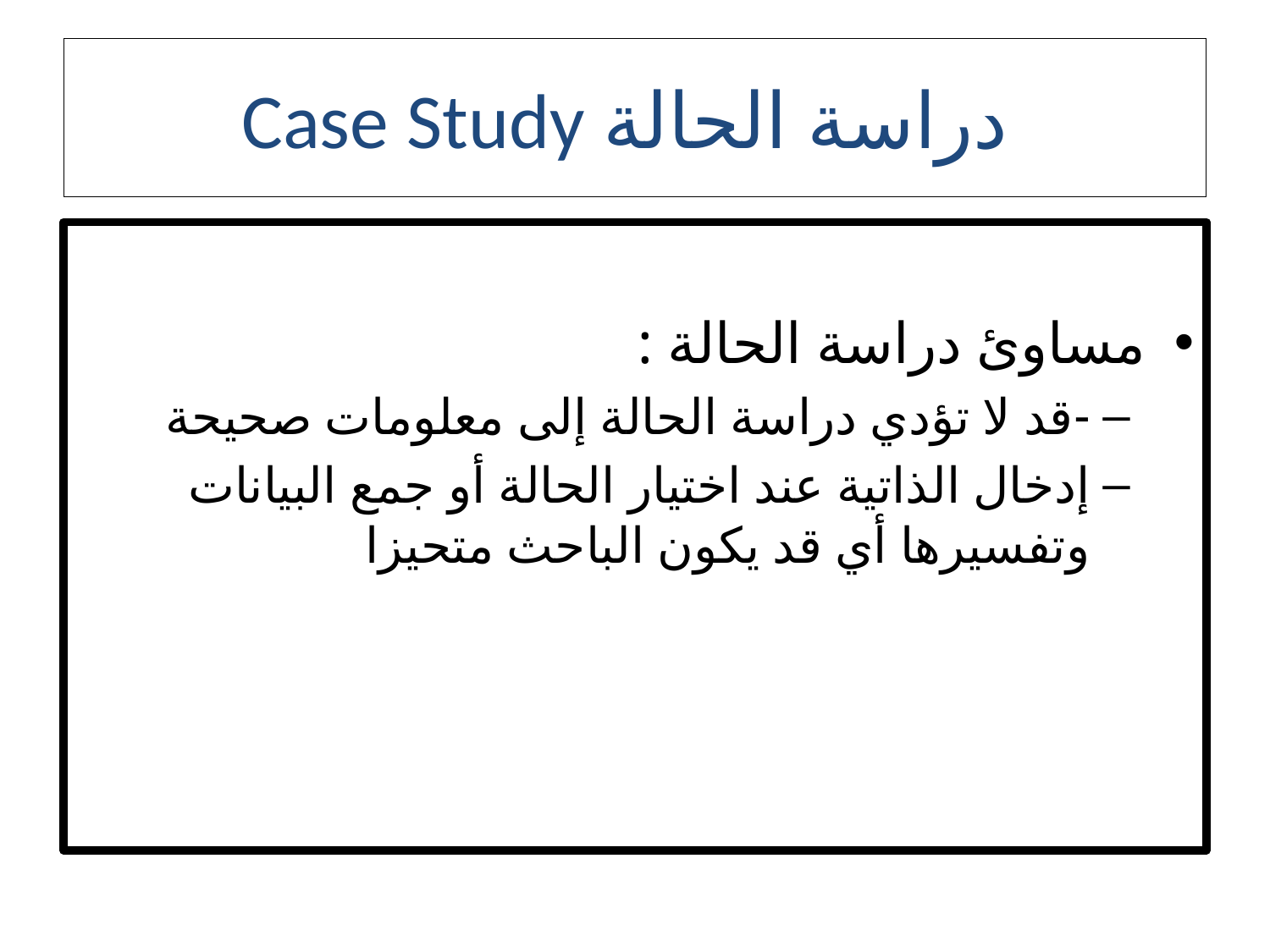

# Case Study دراسة الحالة

مساوئ دراسة الحالة :
-قد لا تؤدي دراسة الحالة إلى معلومات صحيحة
إدخال الذاتية عند اختيار الحالة أو جمع البيانات وتفسيرها أي قد يكون الباحث متحيزا